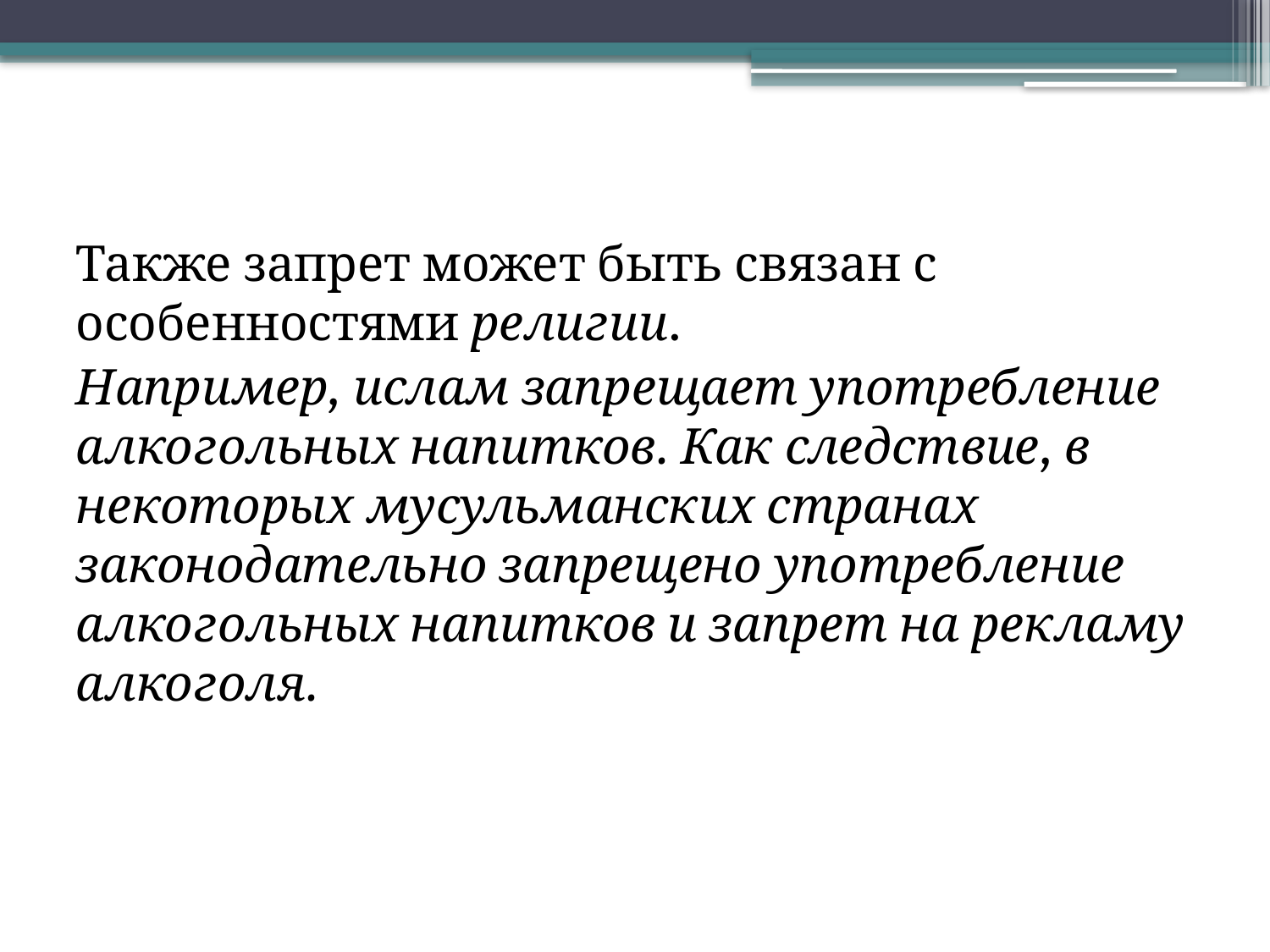

Также запрет может быть связан с особенностями религии.
Например, ислам запрещает употребление алкогольных напитков. Как следствие, в некоторых мусульманских странах законодательно запрещено употребление алкогольных напитков и запрет на рекламу алкоголя.